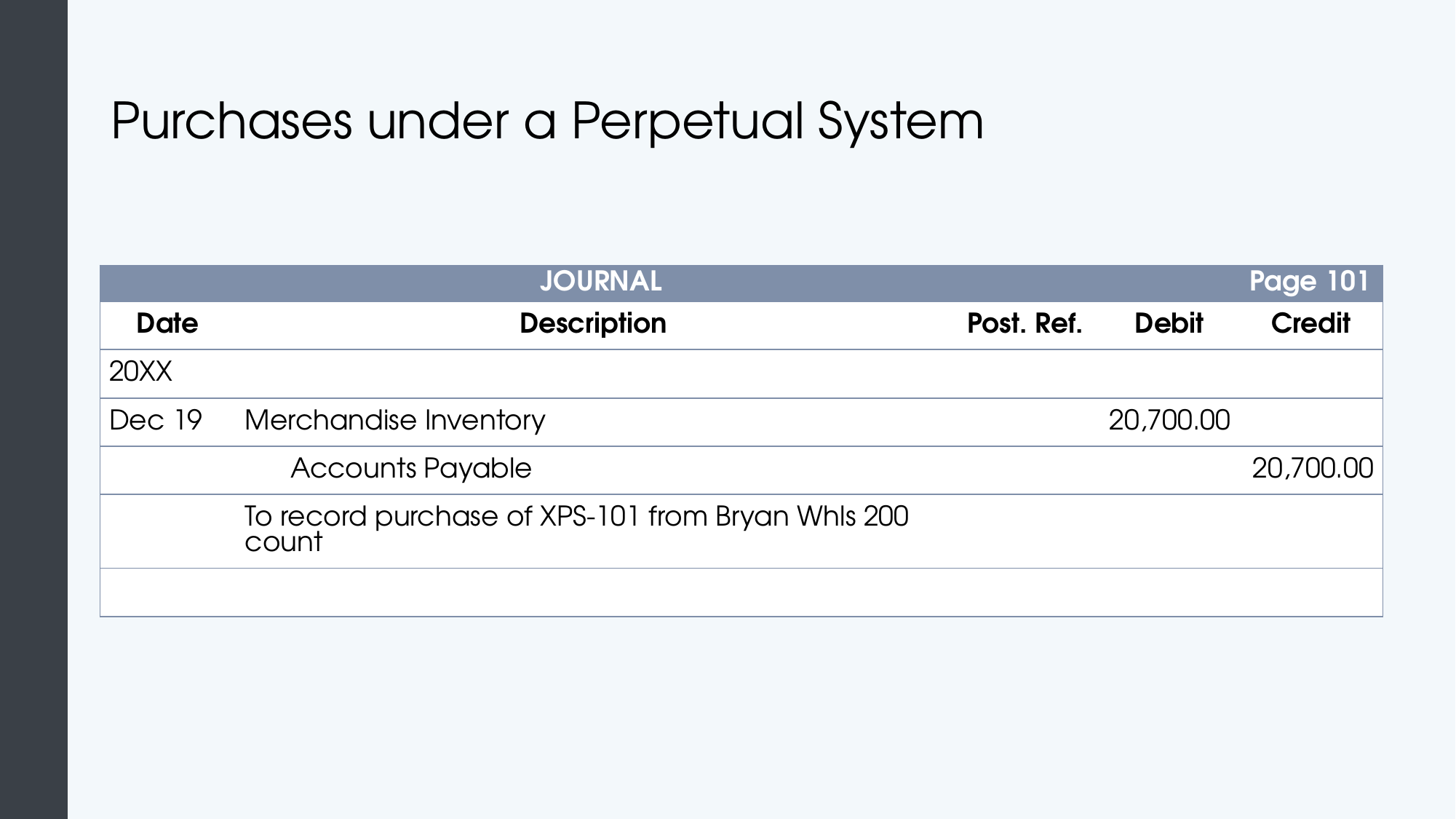

# Purchases under a Perpetual System
| JOURNAL Page 101 |  |  |  |  |
| --- | --- | --- | --- | --- |
| Date | Description | Post. Ref. | Debit | Credit |
| 20XX |  |  |  |  |
| Dec 19 | Merchandise Inventory |  | 20,700.00 |  |
|  | Accounts Payable |  |  | 20,700.00 |
|  | To record purchase of XPS-101 from Bryan Whls 200 count |  |  |  |
|  |  |  |  |  |